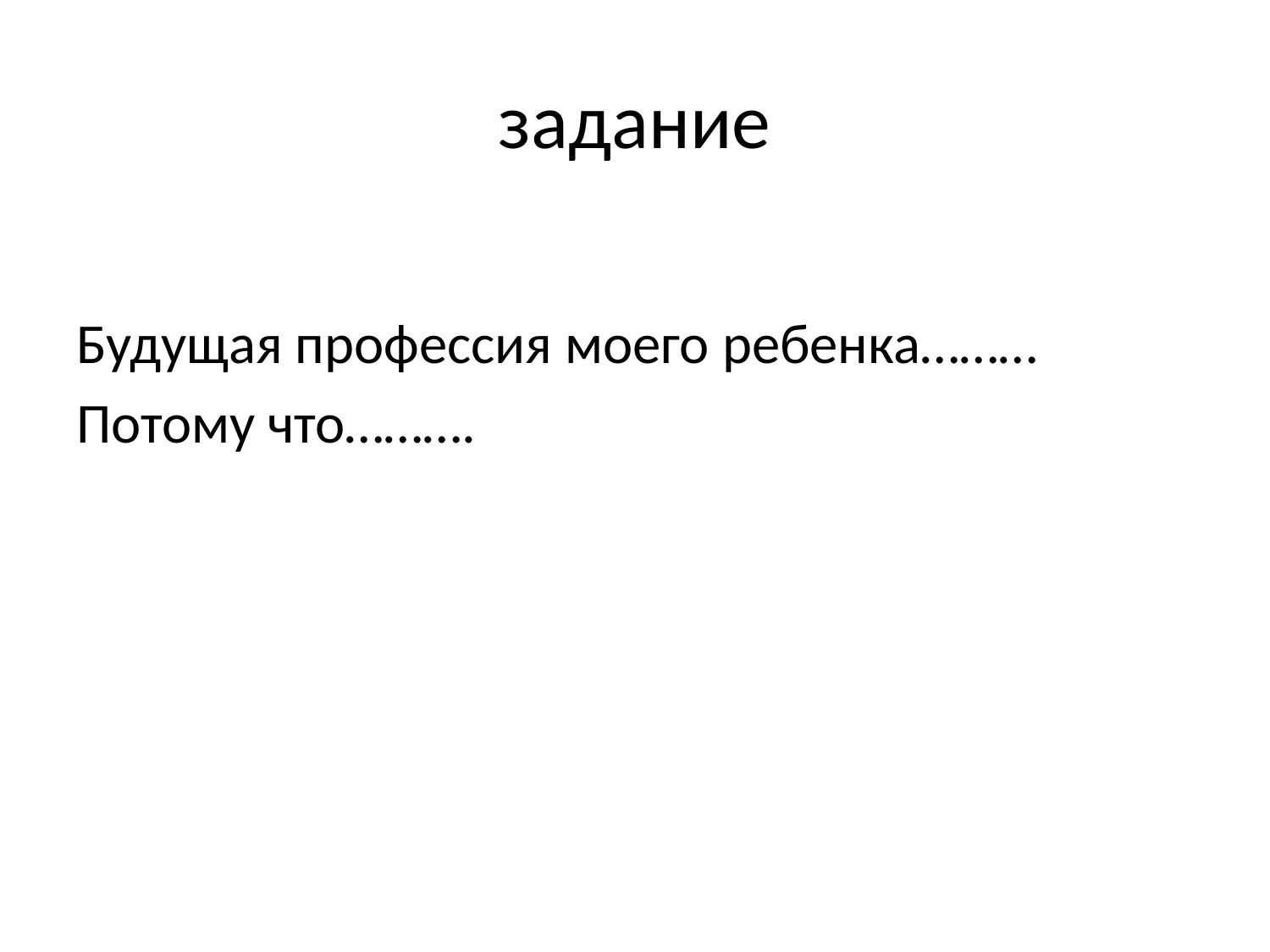

# задание

Будущая профессия моего ребенка………
Потому что……….